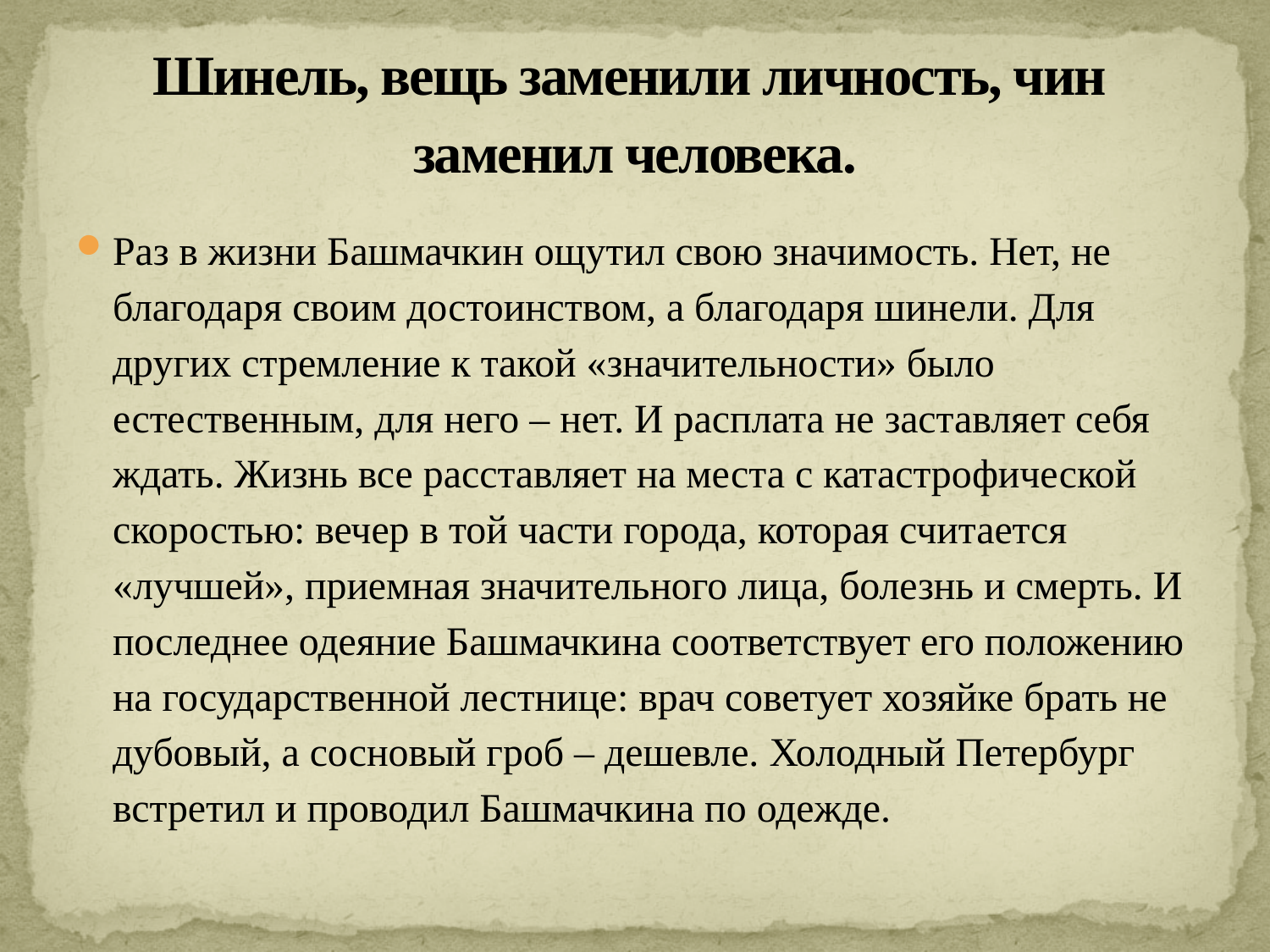

# Шинель, вещь заменили личность, чин  заменил человека.
Раз в жизни Башмачкин ощутил свою значимость. Нет, не благодаря своим достоинством, а благодаря шинели. Для других стремление к такой «значительности» было естественным, для него – нет. И расплата не заставляет себя ждать. Жизнь все расставляет на места с катастрофической скоростью: вечер в той части города, которая считается «лучшей», приемная значительного лица, болезнь и смерть. И последнее одеяние Башмачкина соответствует его положению на государственной лестнице: врач советует хозяйке брать не дубовый, а сосновый гроб – дешевле. Холодный Петербург встретил и проводил Башмачкина по одежде.